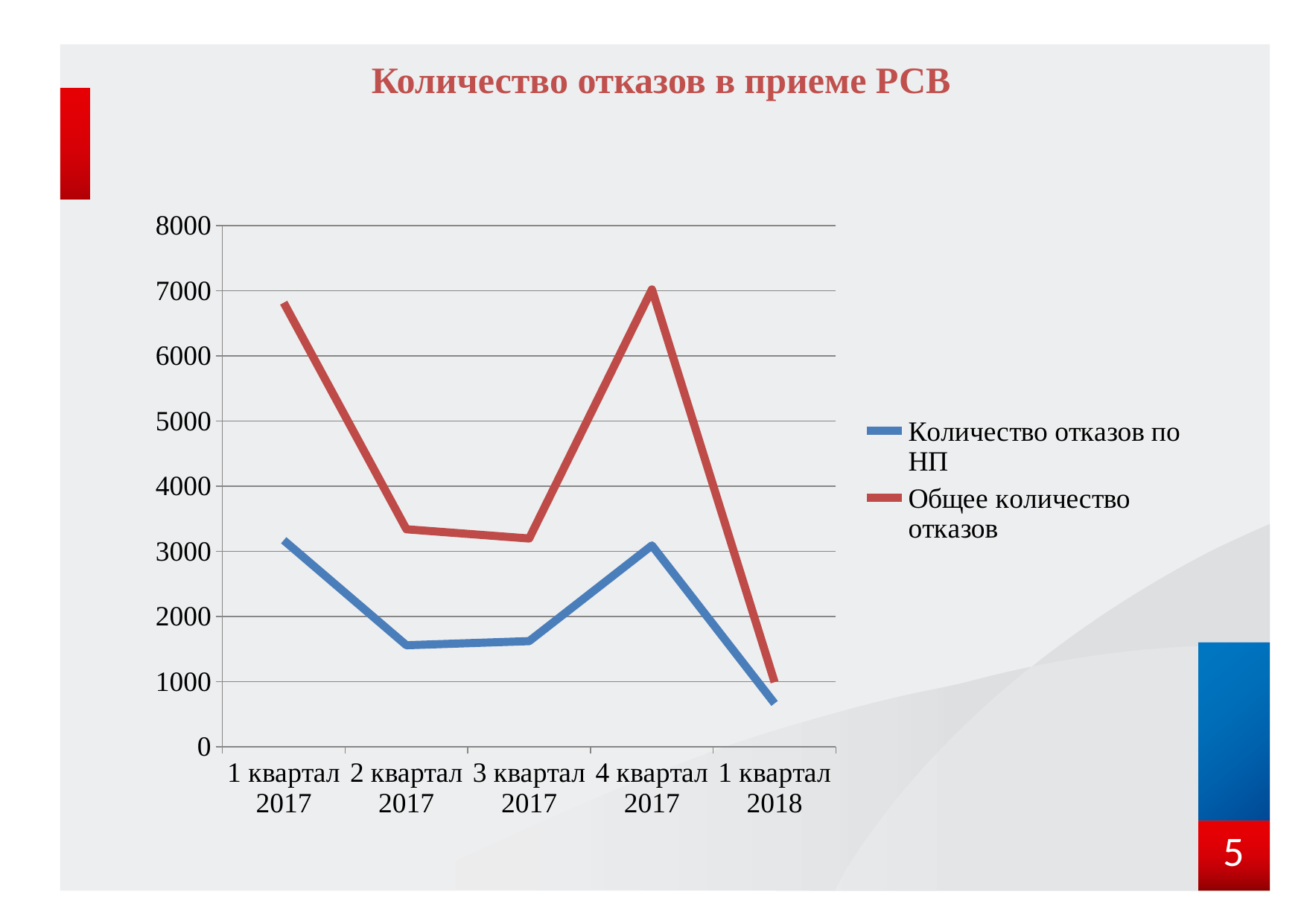

# Количество отказов в приеме РСВ

### Chart

| Category | Количество отказов по НП | Общее количество отказов |
|---|---|---|
| 1 квартал 2017 | 3171.0 | 6818.0 |
| 2 квартал 2017 | 1560.0 | 3340.0 |
| 3 квартал 2017 | 1623.0 | 3198.0 |
| 4 квартал 2017 | 3092.0 | 7022.0 |
| 1 квартал 2018 | 667.0 | 994.0 |
5